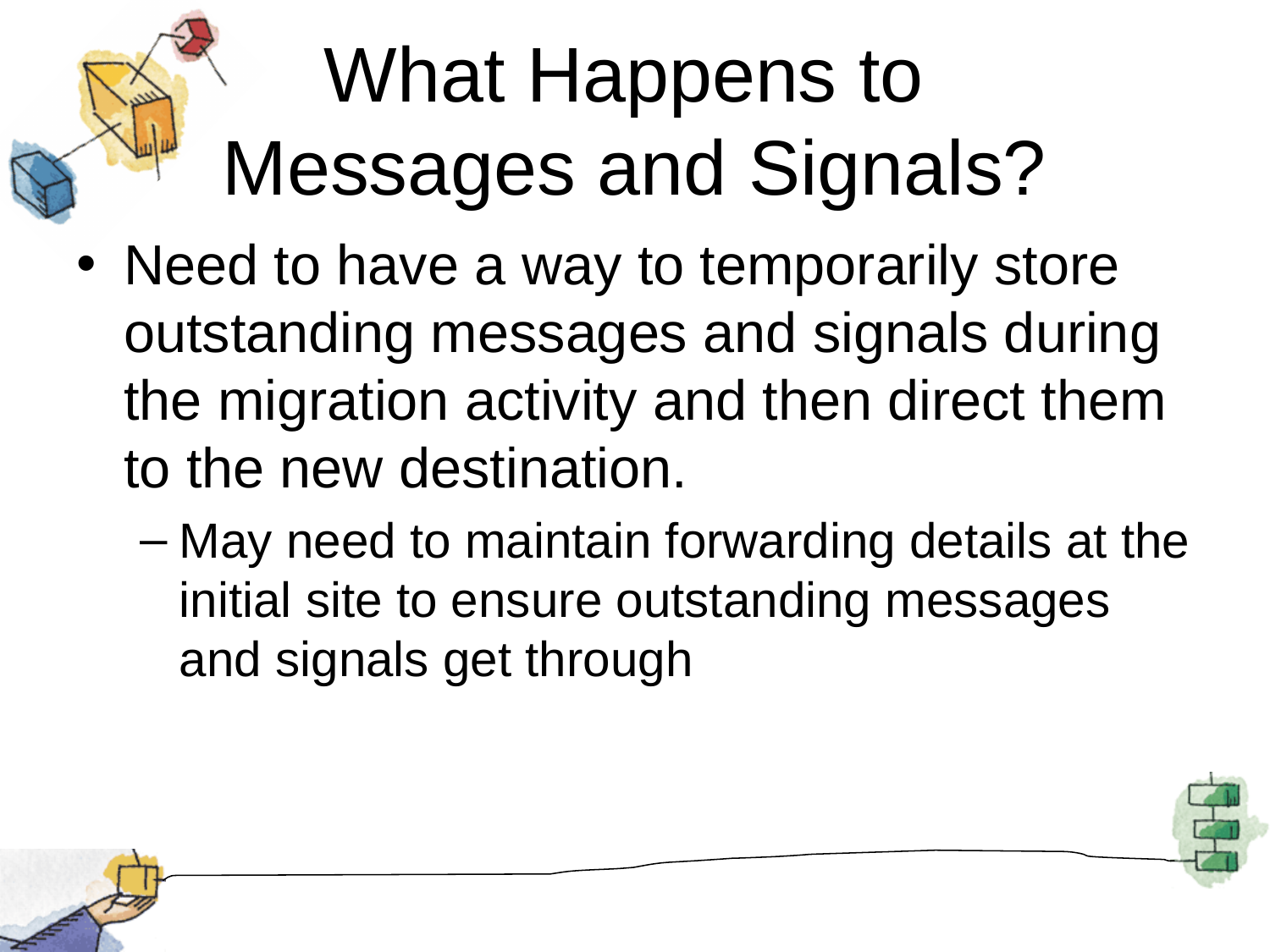

# What Happens to Messages and Signals?
Need to have a way to temporarily store outstanding messages and signals during the migration activity and then direct them to the new destination.
May need to maintain forwarding details at the initial site to ensure outstanding messages and signals get through